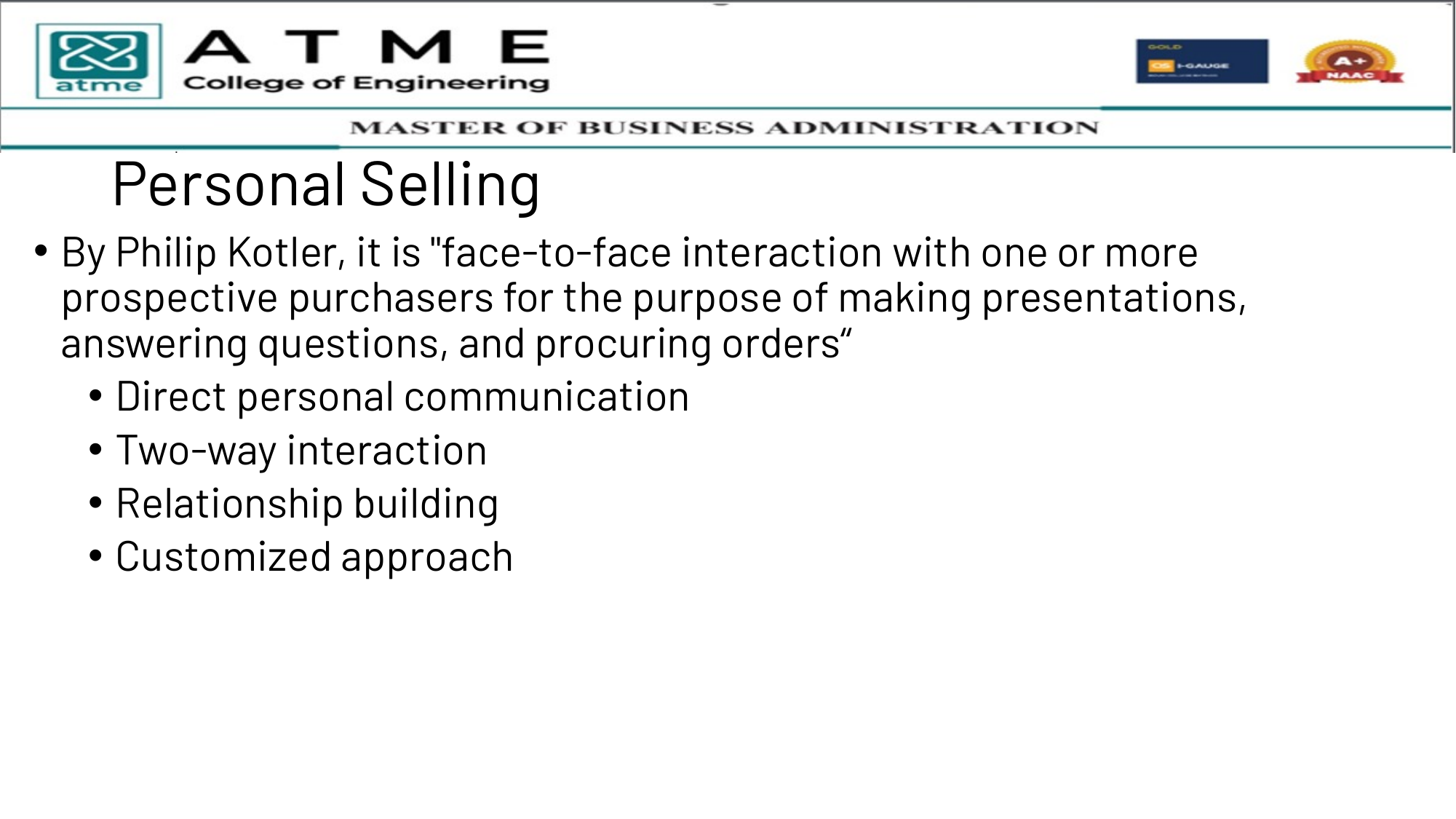

# Personal Selling
By Philip Kotler, it is "face-to-face interaction with one or more prospective purchasers for the purpose of making presentations, answering questions, and procuring orders“
Direct personal communication
Two-way interaction
Relationship building
Customized approach